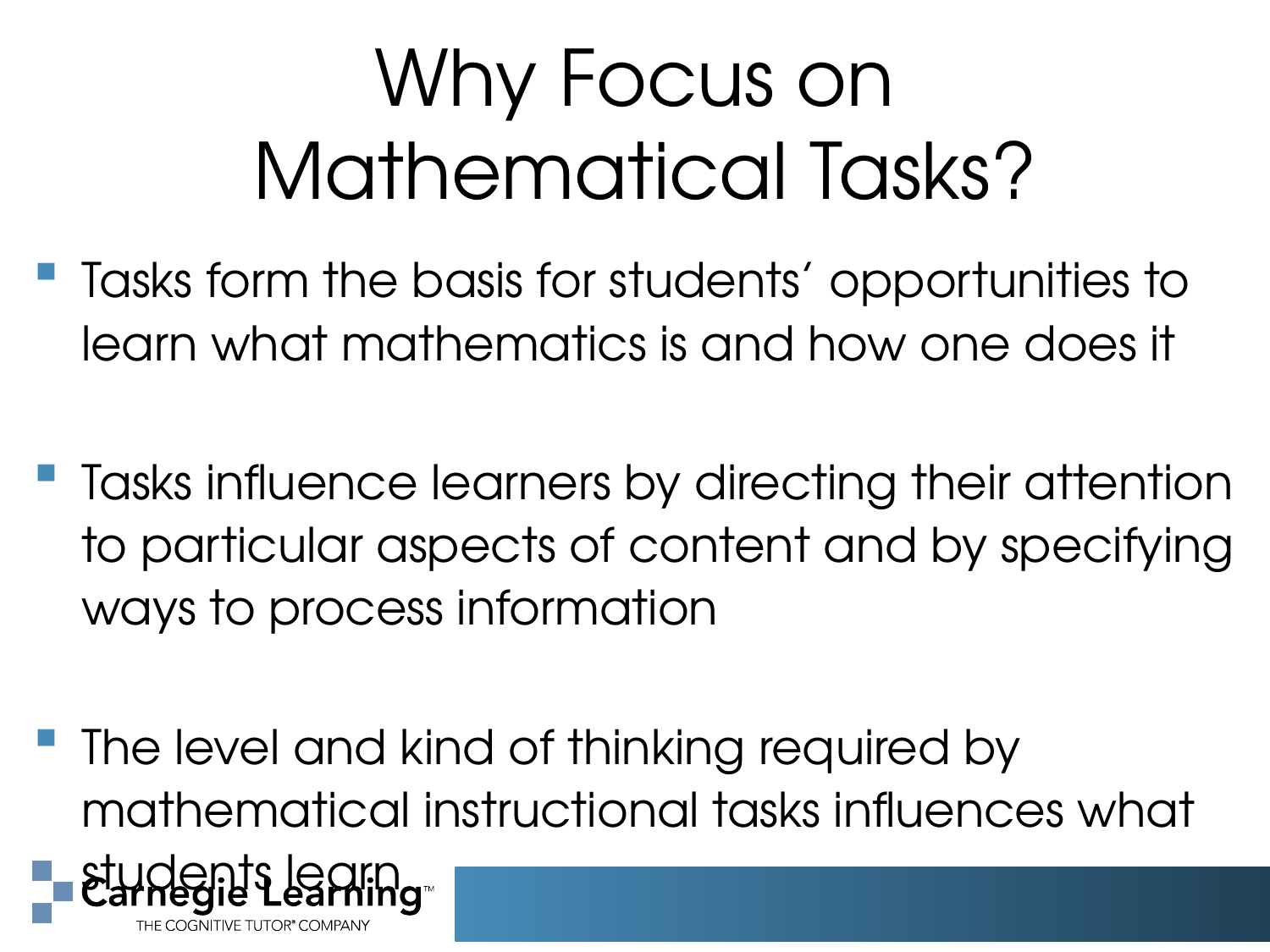

# Why Focus on Mathematical Tasks?
Tasks form the basis for students’ opportunities to learn what mathematics is and how one does it

Tasks influence learners by directing their attention to particular aspects of content and by specifying ways to process information

The level and kind of thinking required by mathematical instructional tasks influences what students learn